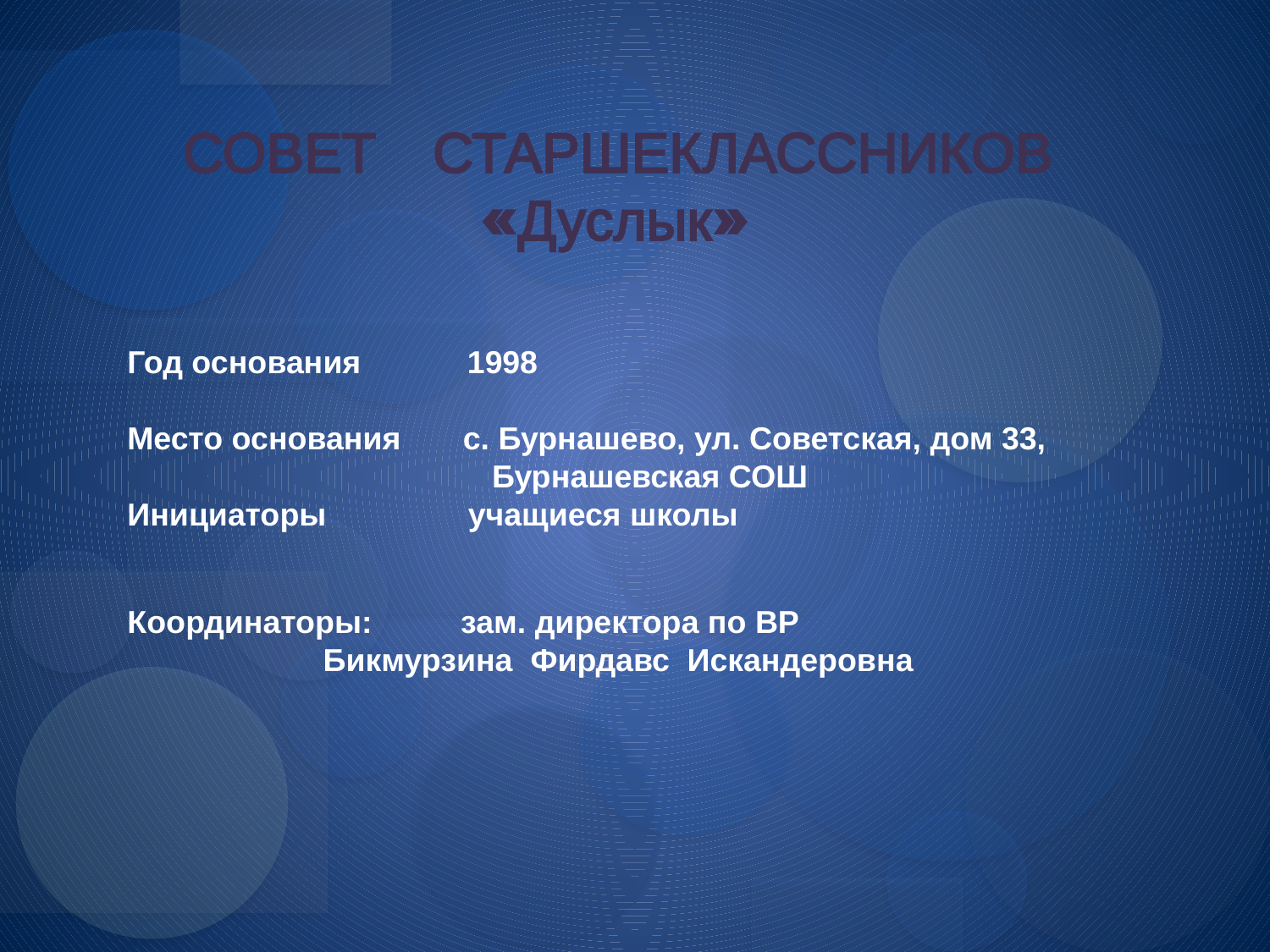

СОВЕТ   СТАРШЕКЛАССНИКОВ  «Дуслык»
Год основания            1998

Место основания       с. Бурнашево, ул. Советская, дом 33,
                                         Бурнашевская СОШ
Инициаторы                учащиеся школы

Координаторы:          зам. директора по ВР
                      Бикмурзина  Фирдавс  Искандеровна